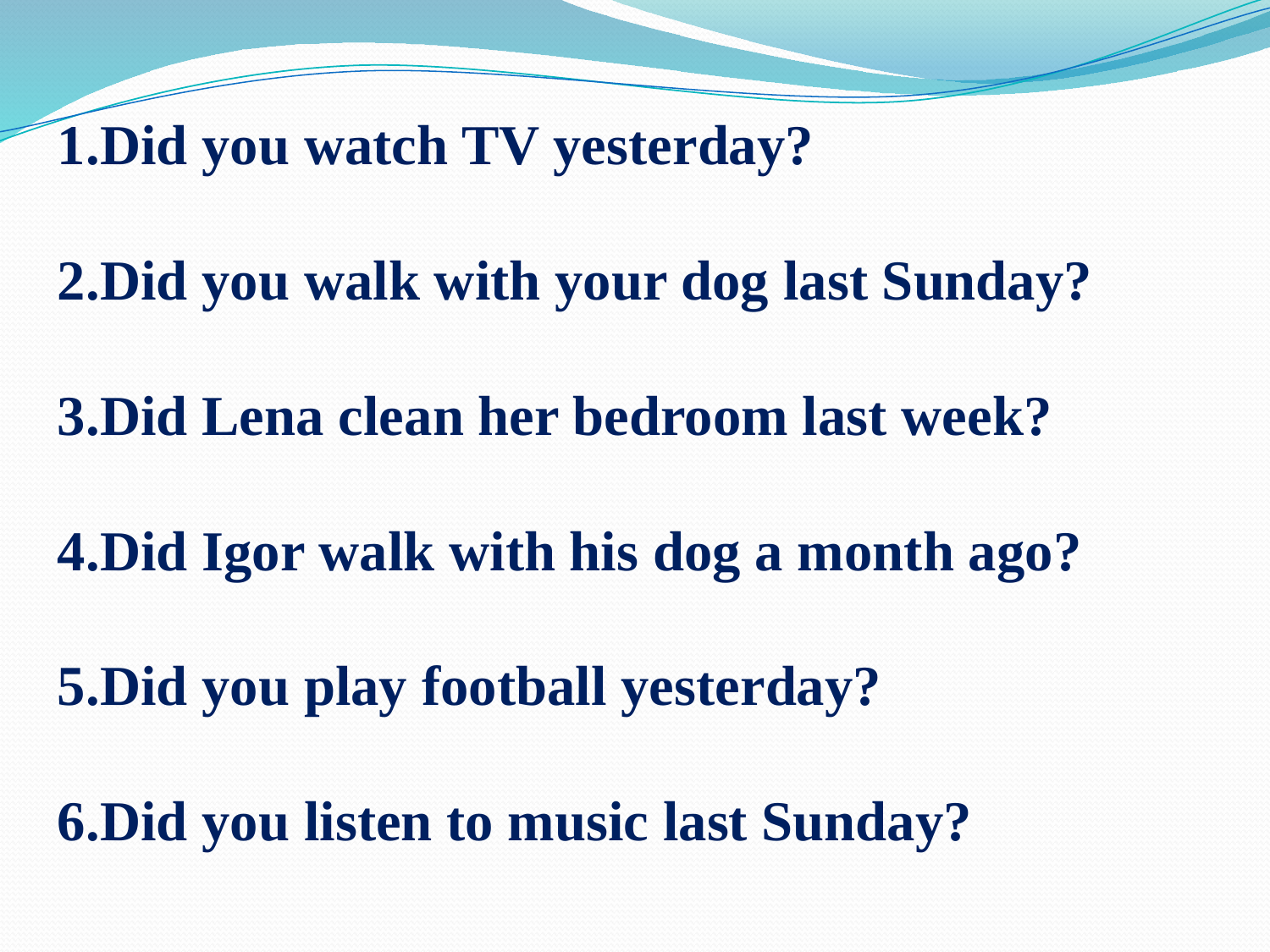

1.Did you watch TV yesterday?

2.Did you walk with your dog last Sunday?

3.Did Lena clean her bedroom last week?

4.Did Igor walk with his dog a month ago?

5.Did you play football yesterday?

6.Did you listen to music last Sunday?